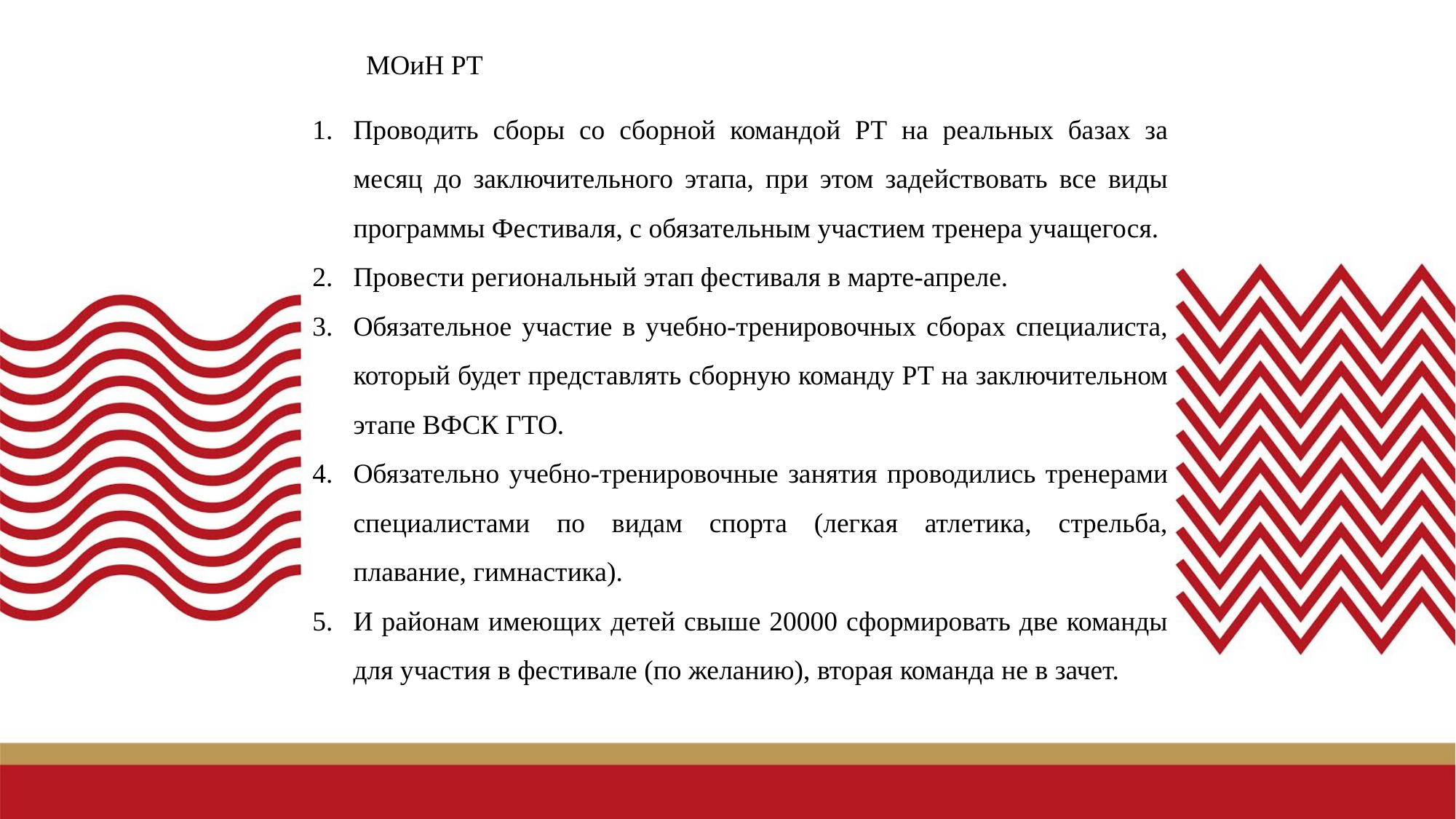

МОиН РТ
Проводить сборы со сборной командой РТ на реальных базах за месяц до заключительного этапа, при этом задействовать все виды программы Фестиваля, с обязательным участием тренера учащегося.
Провести региональный этап фестиваля в марте-апреле.
Обязательное участие в учебно-тренировочных сборах специалиста, который будет представлять сборную команду РТ на заключительном этапе ВФСК ГТО.
Обязательно учебно-тренировочные занятия проводились тренерами специалистами по видам спорта (легкая атлетика, стрельба, плавание, гимнастика).
И районам имеющих детей свыше 20000 сформировать две команды для участия в фестивале (по желанию), вторая команда не в зачет.